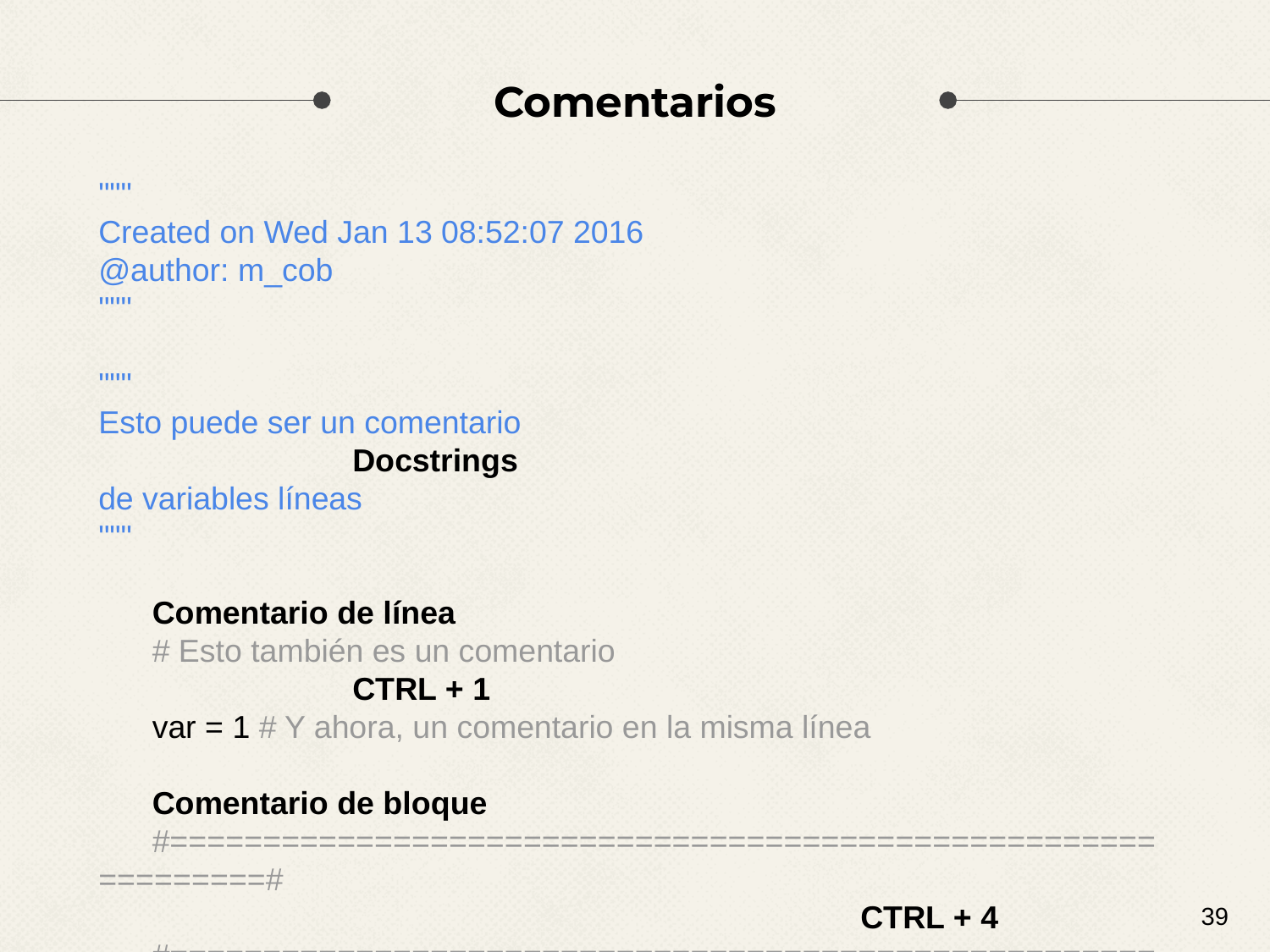

# Comentarios
"""
Created on Wed Jan 13 08:52:07 2016
@author: m_cob
"""

"""
Esto puede ser un comentario							Docstrings
de variables líneas
"""

Comentario de línea
# Esto también es un comentario						CTRL + 1
var = 1 # Y ahora, un comentario en la misma línea

Comentario de bloque
#==============================================================#													CTRL + 4
#==============================================================
39